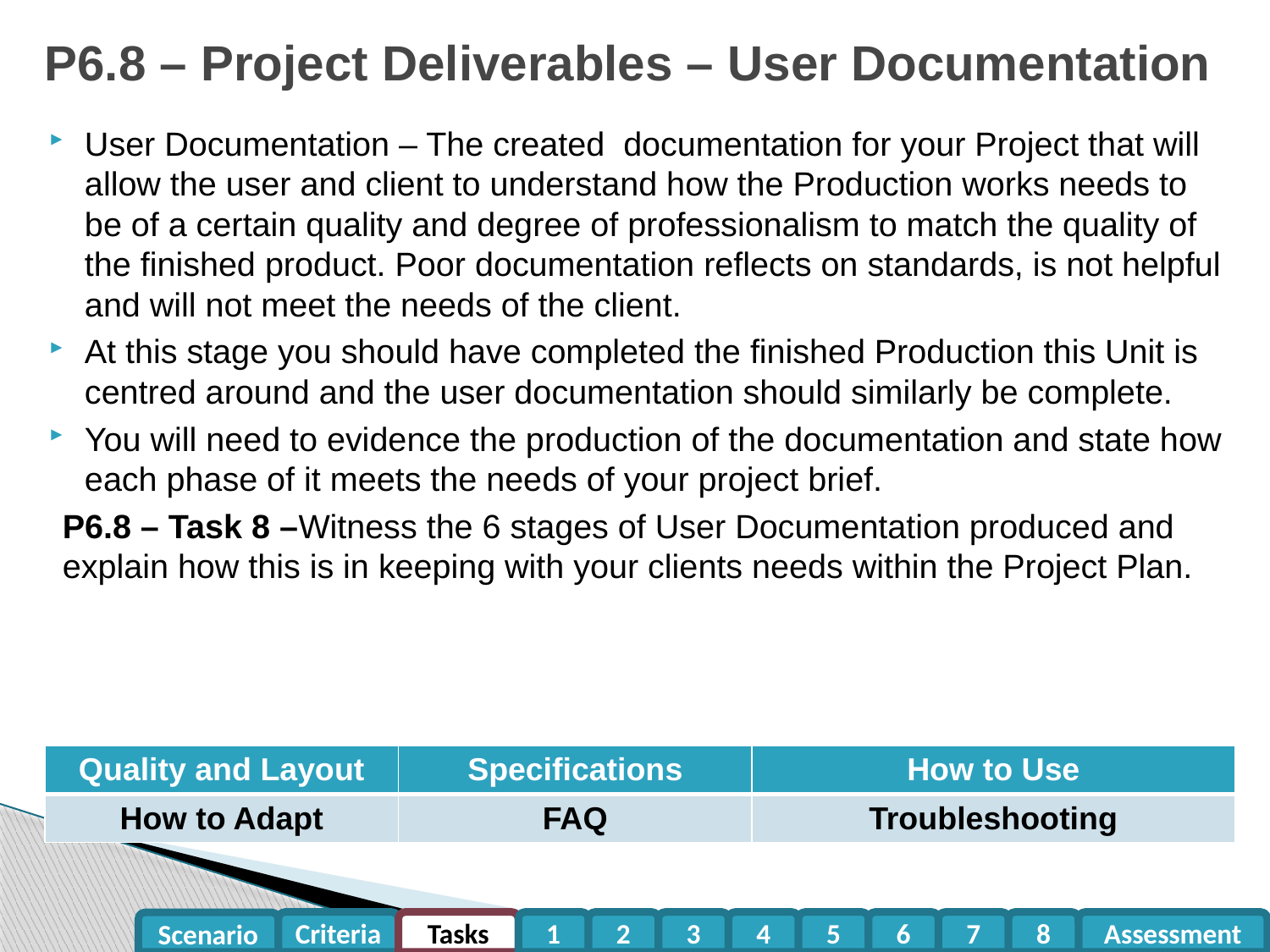

# P6.8 – Project Deliverables – User Documentation
User Documentation – The created  documentation for your Project that will allow the user and client to understand how the Production works needs to be of a certain quality and degree of professionalism to match the quality of the finished product. Poor documentation reflects on standards, is not helpful and will not meet the needs of the client.
At this stage you should have completed the finished Production this Unit is centred around and the user documentation should similarly be complete.
You will need to evidence the production of the documentation and state how each phase of it meets the needs of your project brief.
P6.8 – Task 8 –Witness the 6 stages of User Documentation produced and explain how this is in keeping with your clients needs within the Project Plan.
| Quality and Layout | Specifications | How to Use |
| --- | --- | --- |
| How to Adapt | FAQ | Troubleshooting |